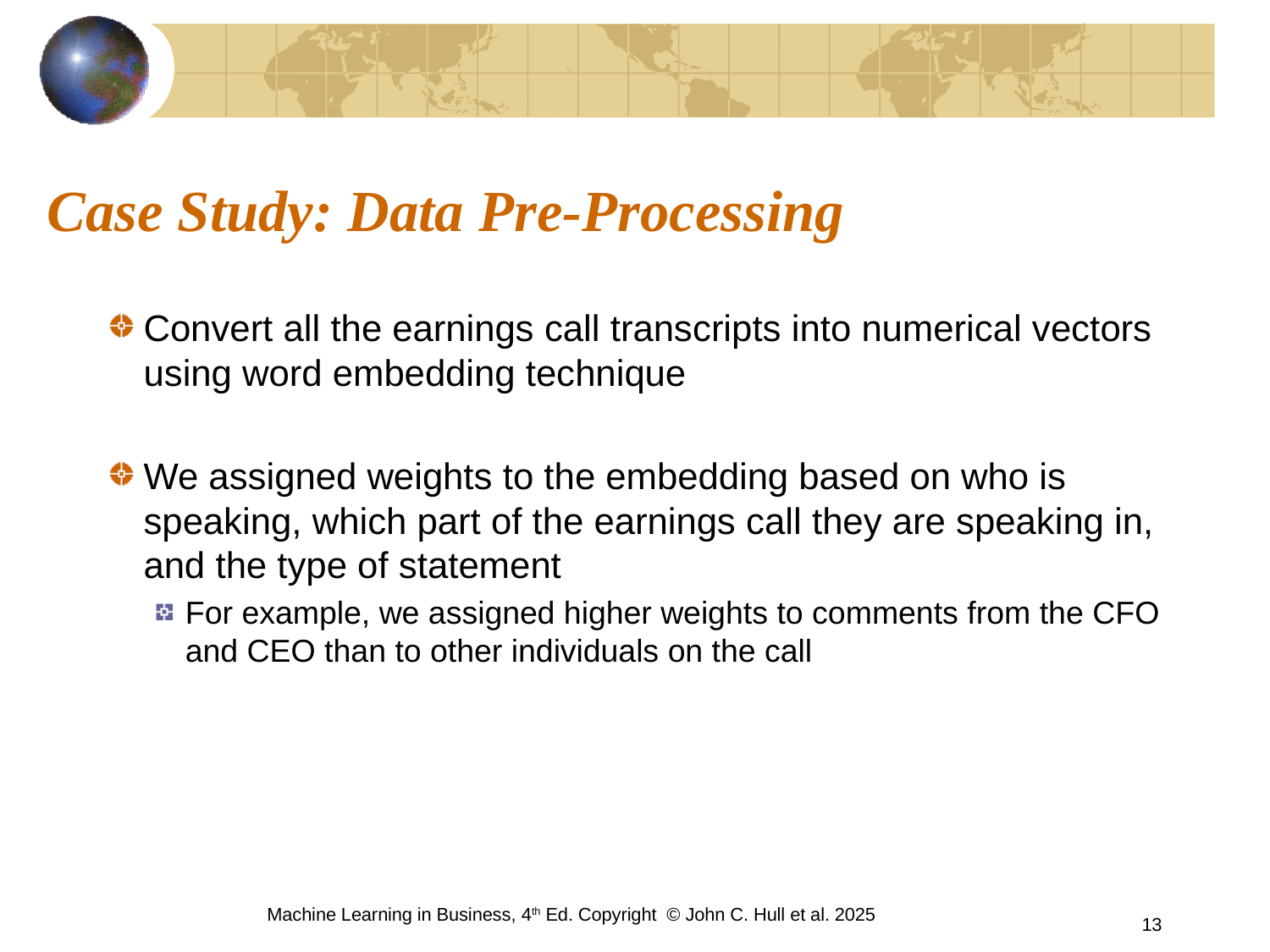

# Case Study: Data Pre-Processing
Convert all the earnings call transcripts into numerical vectors using word embedding technique

We assigned weights to the embedding based on who is speaking, which part of the earnings call they are speaking in, and the type of statement
For example, we assigned higher weights to comments from the CFO and CEO than to other individuals on the call
Machine Learning in Business, 4th Ed. Copyright  © John C. Hull et al. 2025
13